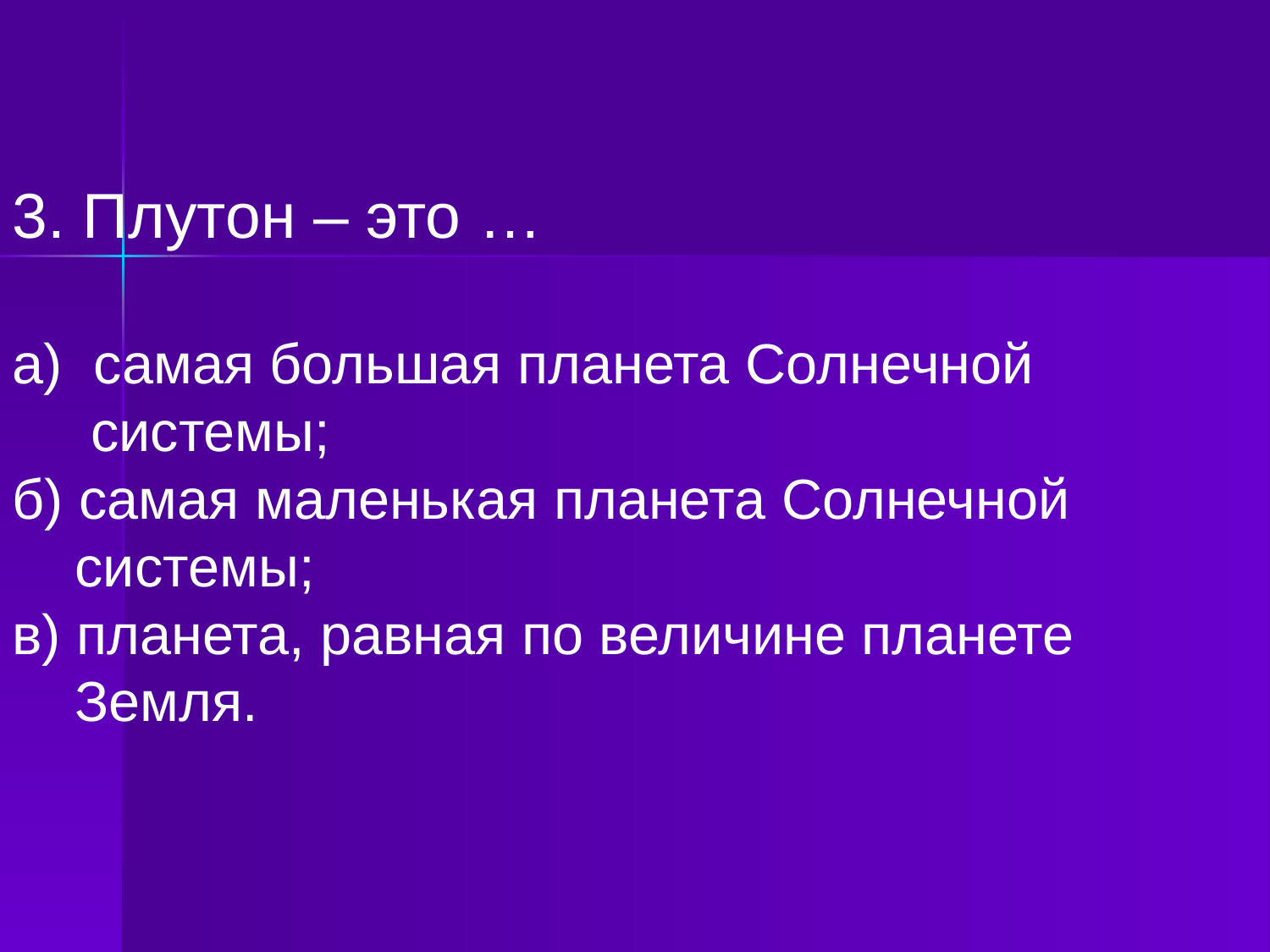

3. Плутон – это …

а)  самая большая планета Солнечной
     системы;
б) самая маленькая планета Солнечной
    системы;
в) планета, равная по величине планете
    Земля.